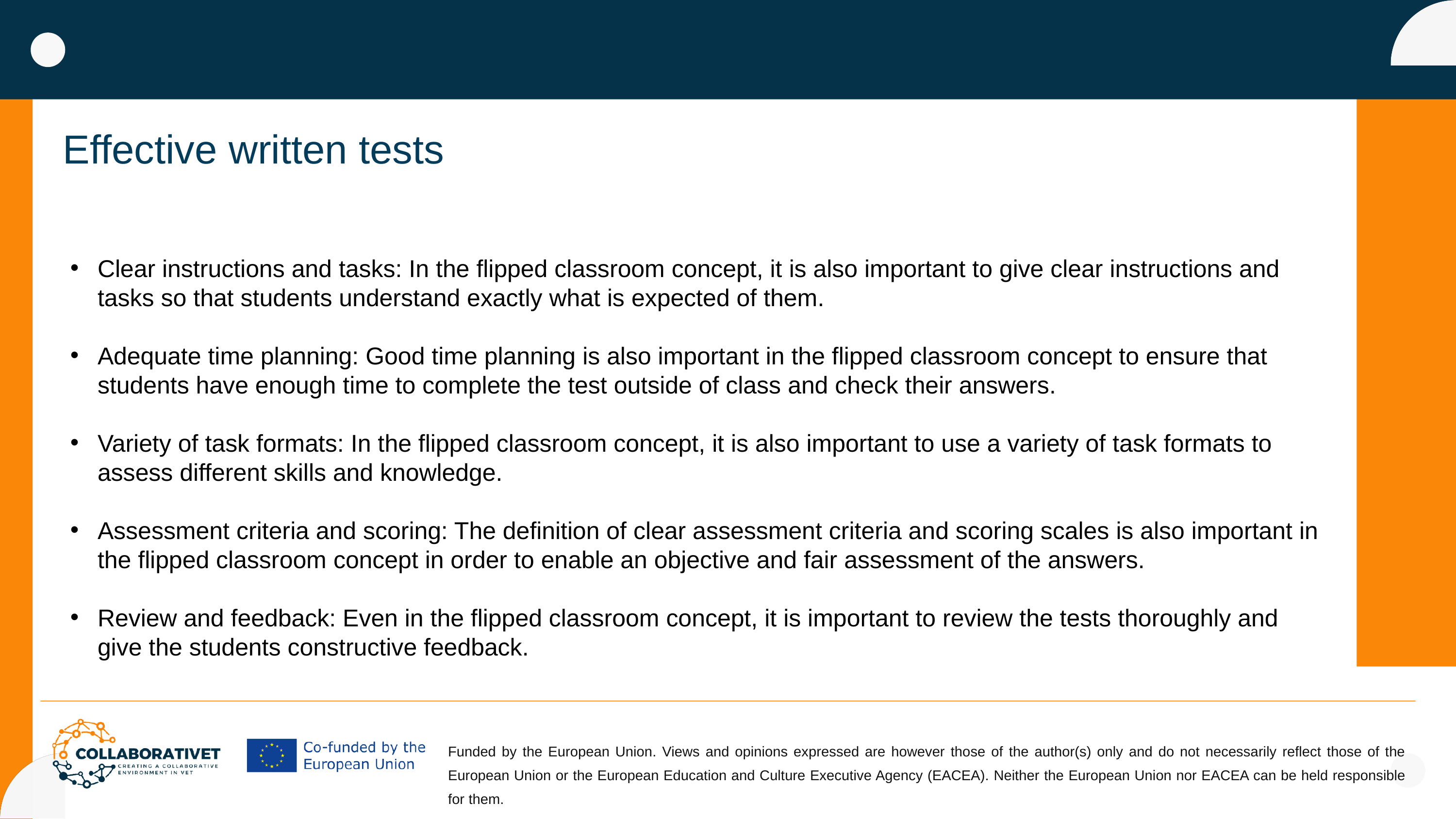

Effective written tests
Clear instructions and tasks: In the flipped classroom concept, it is also important to give clear instructions and tasks so that students understand exactly what is expected of them.

Adequate time planning: Good time planning is also important in the flipped classroom concept to ensure that students have enough time to complete the test outside of class and check their answers.

Variety of task formats: In the flipped classroom concept, it is also important to use a variety of task formats to assess different skills and knowledge.

Assessment criteria and scoring: The definition of clear assessment criteria and scoring scales is also important in the flipped classroom concept in order to enable an objective and fair assessment of the answers.

Review and feedback: Even in the flipped classroom concept, it is important to review the tests thoroughly and give the students constructive feedback.

Funded by the European Union. Views and opinions expressed are however those of the author(s) only and do not necessarily reflect those of the European Union or the European Education and Culture Executive Agency (EACEA). Neither the European Union nor EACEA can be held responsible for them.